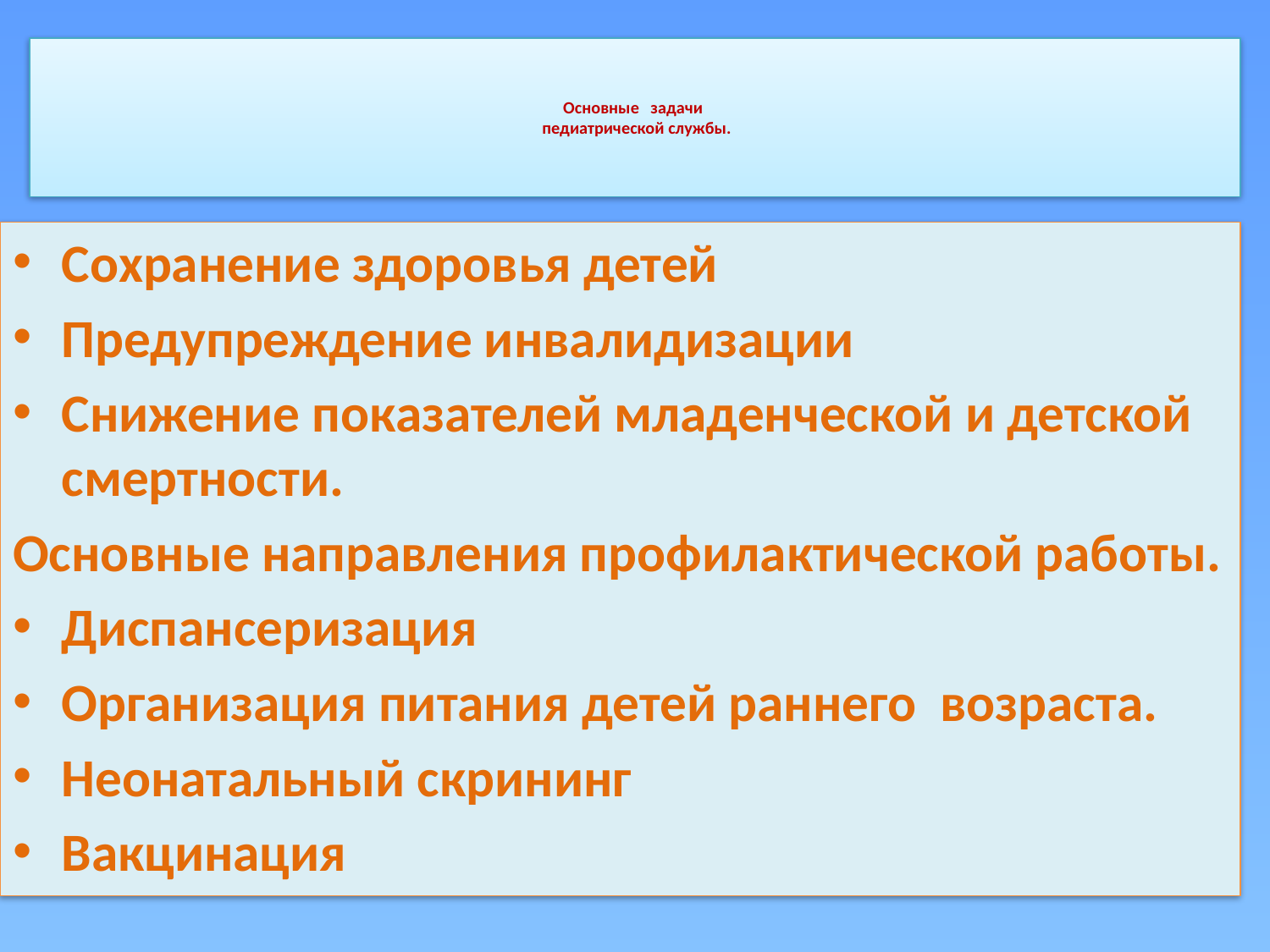

# Основные   задачи педиатрической службы.
Сохранение здоровья детей
Предупреждение инвалидизации
Снижение показателей младенческой и детской  смертности.
Основные направления профилактической работы.
Диспансеризация
Организация питания детей раннего  возраста.
Неонатальный скрининг
Вакцинация